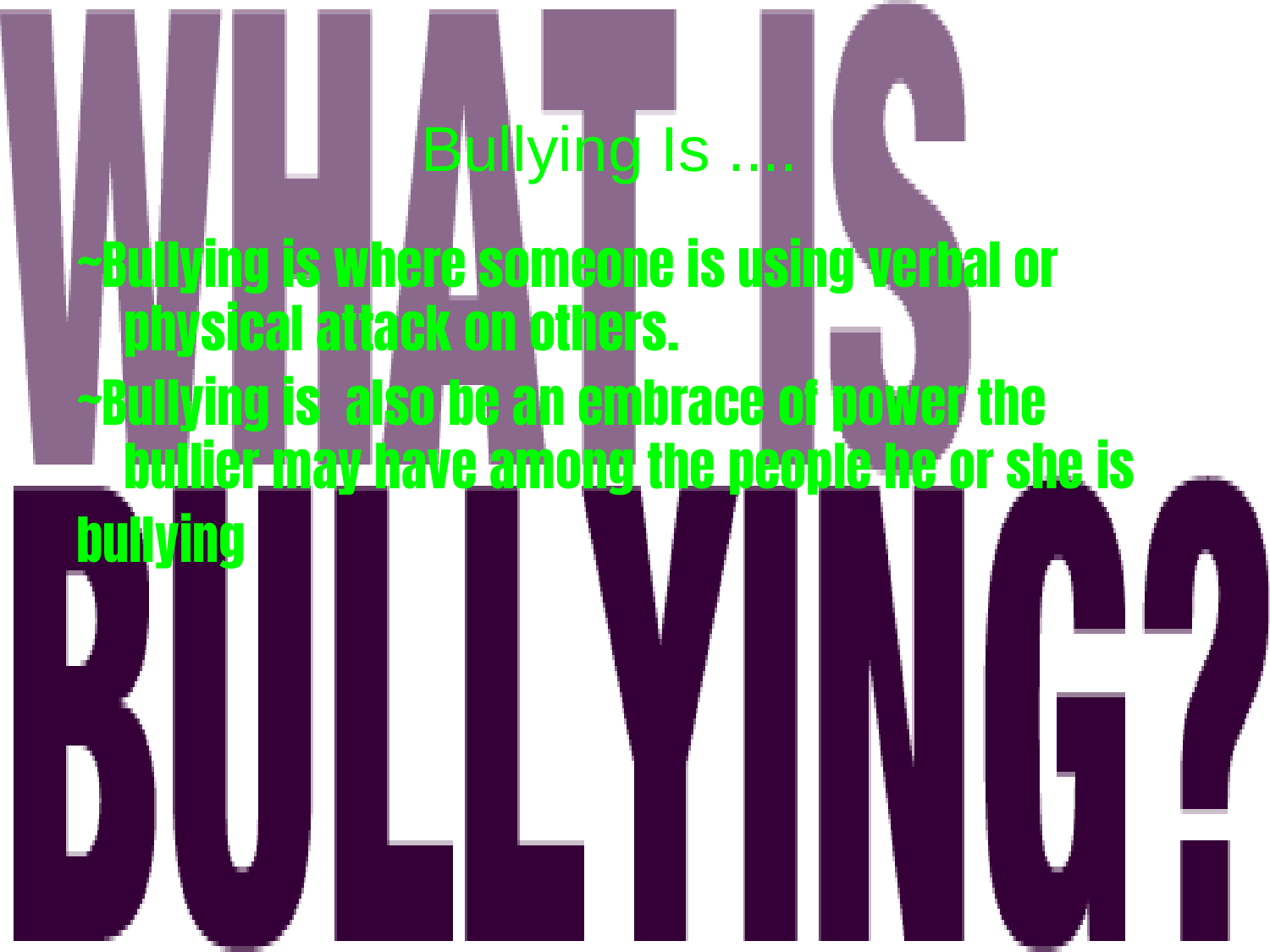

# Bullying Is ....
~Bullying is where someone is using verbal or physical attack on others.
~Bullying is  also be an embrace of power the bullier may have among the people he or she is
bullying